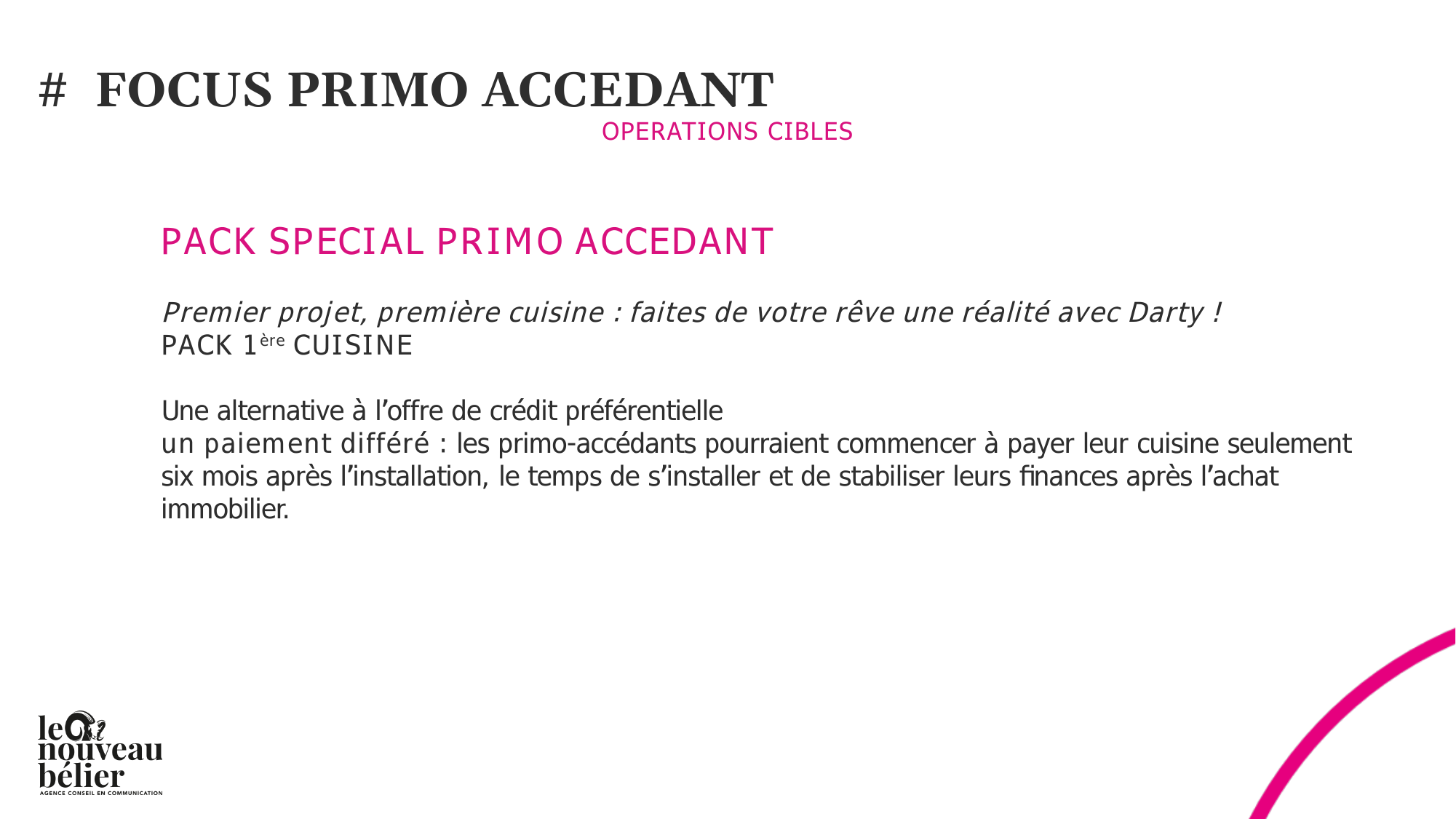

# #  FOCUS PRIMO ACCEDANT
OPERATIONS CIBLES
PACK SPECIAL PRIMO ACCEDANT

Premier projet, première cuisine : faites de votre rêve une réalité avec Darty !
PACK 1ère CUISINE
Une alternative à l’offre de crédit préférentielle
un paiement différé : les primo-accédants pourraient commencer à payer leur cuisine seulement six mois après l’installation, le temps de s’installer et de stabiliser leurs finances après l’achat immobilier.